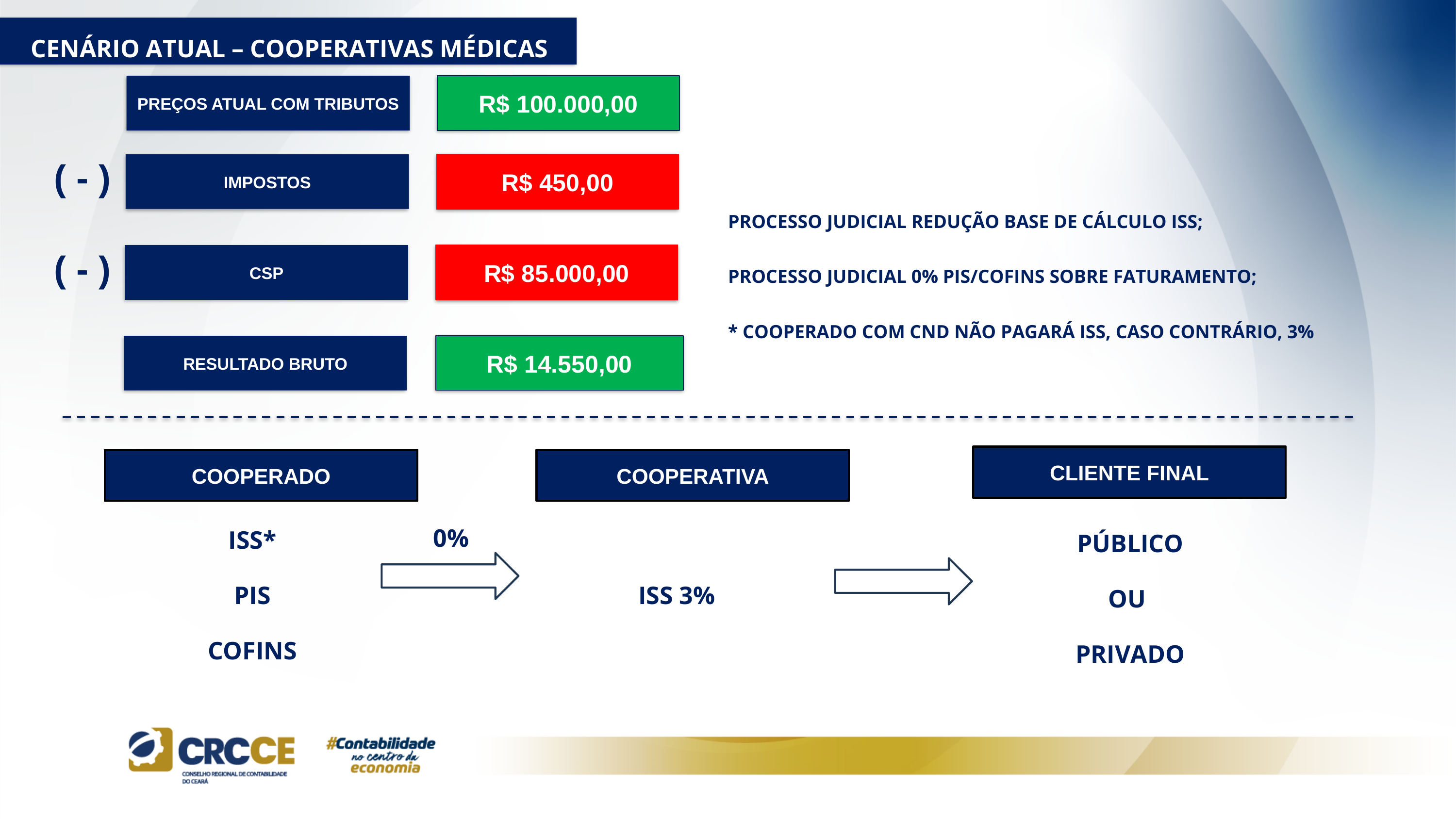

CENÁRIO ATUAL – COOPERATIVAS MÉDICAS

PREÇOS ATUAL COM TRIBUTOS
R$ 100.000,00
( - )
IMPOSTOS
R$ 450,00
PROCESSO JUDICIAL REDUÇÃO BASE DE CÁLCULO ISS;
PROCESSO JUDICIAL 0% PIS/COFINS SOBRE FATURAMENTO;
* COOPERADO COM CND NÃO PAGARÁ ISS, CASO CONTRÁRIO, 3%
( - )
CSP
R$ 85.000,00
R$ 14.550,00
RESULTADO BRUTO
CLIENTE FINAL
COOPERADO
COOPERATIVA
0%
ISS*
PIS
COFINS
PÚBLICO
OU
PRIVADO

ISS 3%